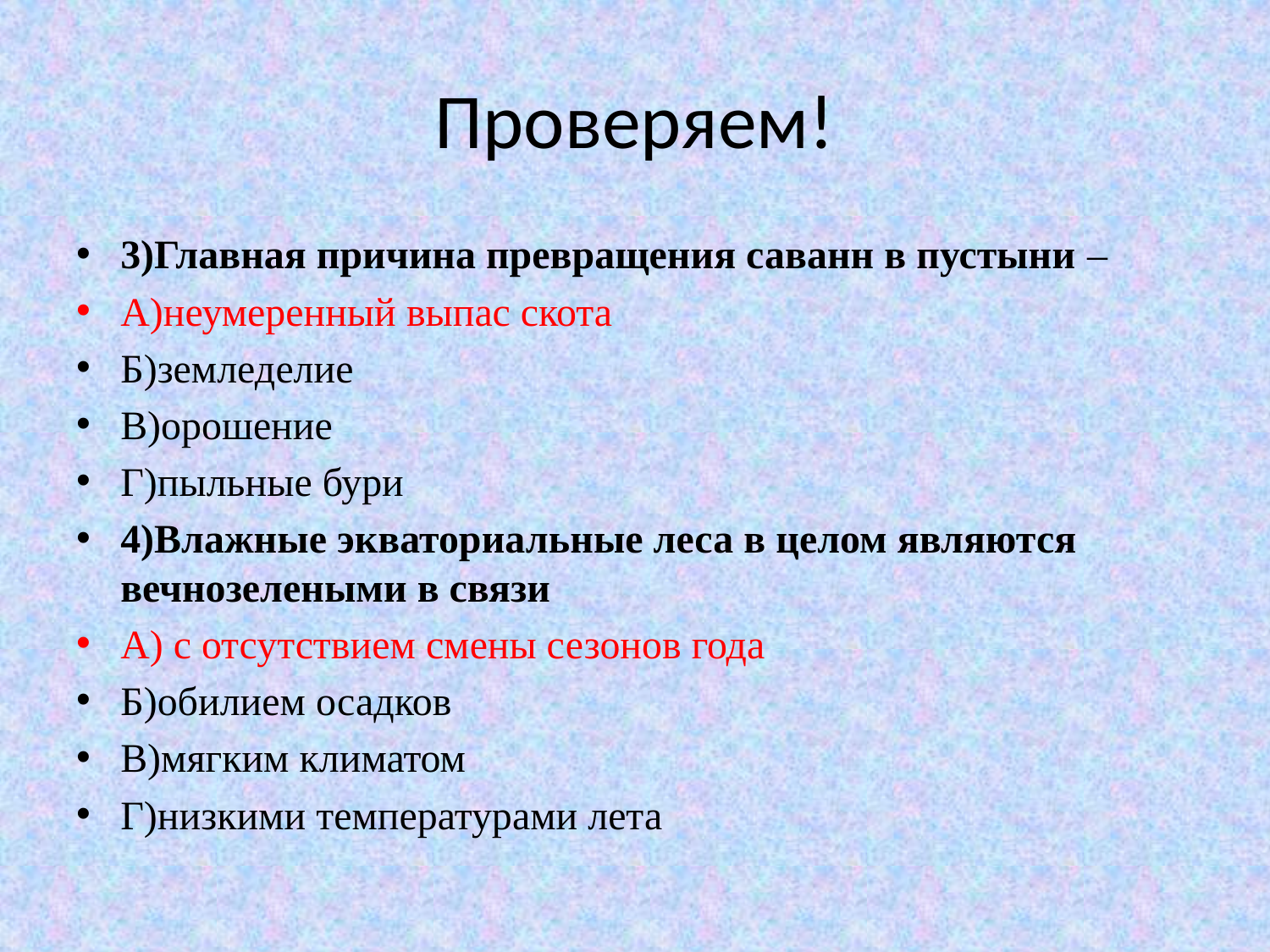

# Проверяем!
3)Главная причина превращения саванн в пустыни –
А)неумеренный выпас скота
Б)земледелие
В)орошение
Г)пыльные бури
4)Влажные экваториальные леса в целом являются вечнозелеными в связи
А) с отсутствием смены сезонов года
Б)обилием осадков
В)мягким климатом
Г)низкими температурами лета